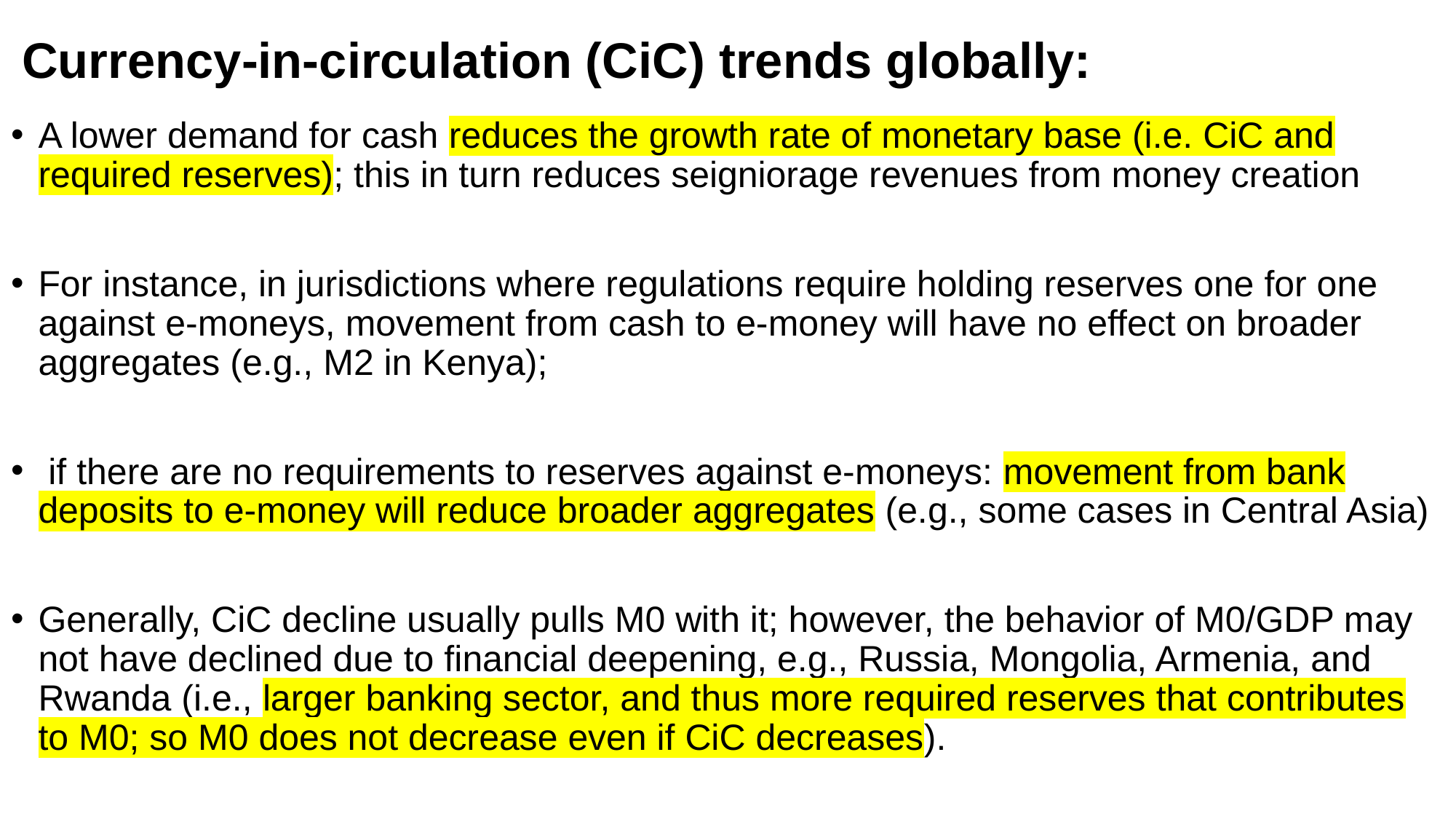

# Currency-in-circulation (CiC) trends globally:
A lower demand for cash reduces the growth rate of monetary base (i.e. CiC and required reserves); this in turn reduces seigniorage revenues from money creation

For instance, in jurisdictions where regulations require holding reserves one for one against e-moneys, movement from cash to e-money will have no effect on broader aggregates (e.g., M2 in Kenya);

 if there are no requirements to reserves against e-moneys: movement from bank deposits to e-money will reduce broader aggregates (e.g., some cases in Central Asia)

Generally, CiC decline usually pulls M0 with it; however, the behavior of M0/GDP may not have declined due to financial deepening, e.g., Russia, Mongolia, Armenia, and Rwanda (i.e., larger banking sector, and thus more required reserves that contributes to M0; so M0 does not decrease even if CiC decreases).